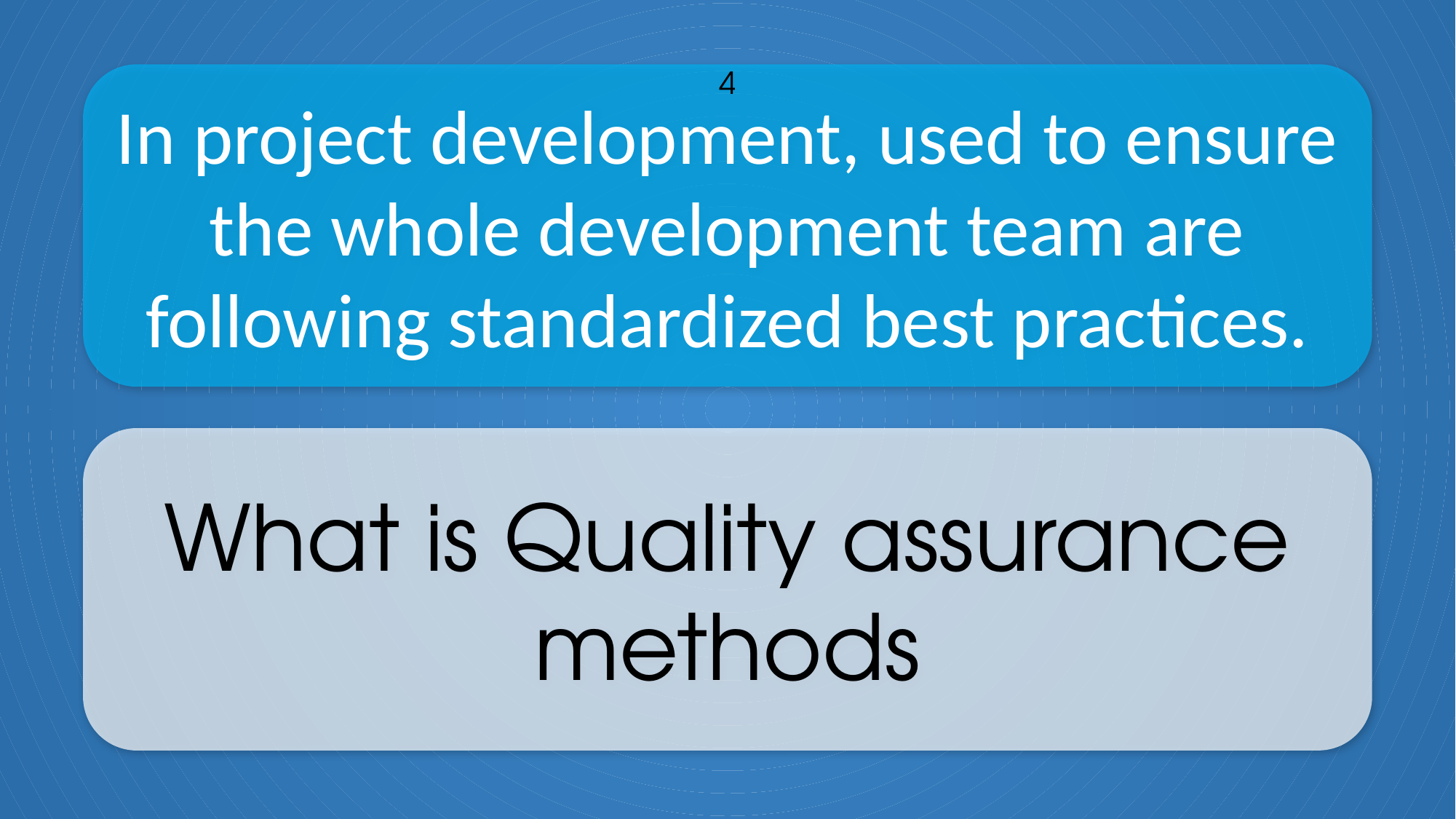

In project development, used to ensure the whole development team are following standardized best practices.
4
What is Quality assurance methods